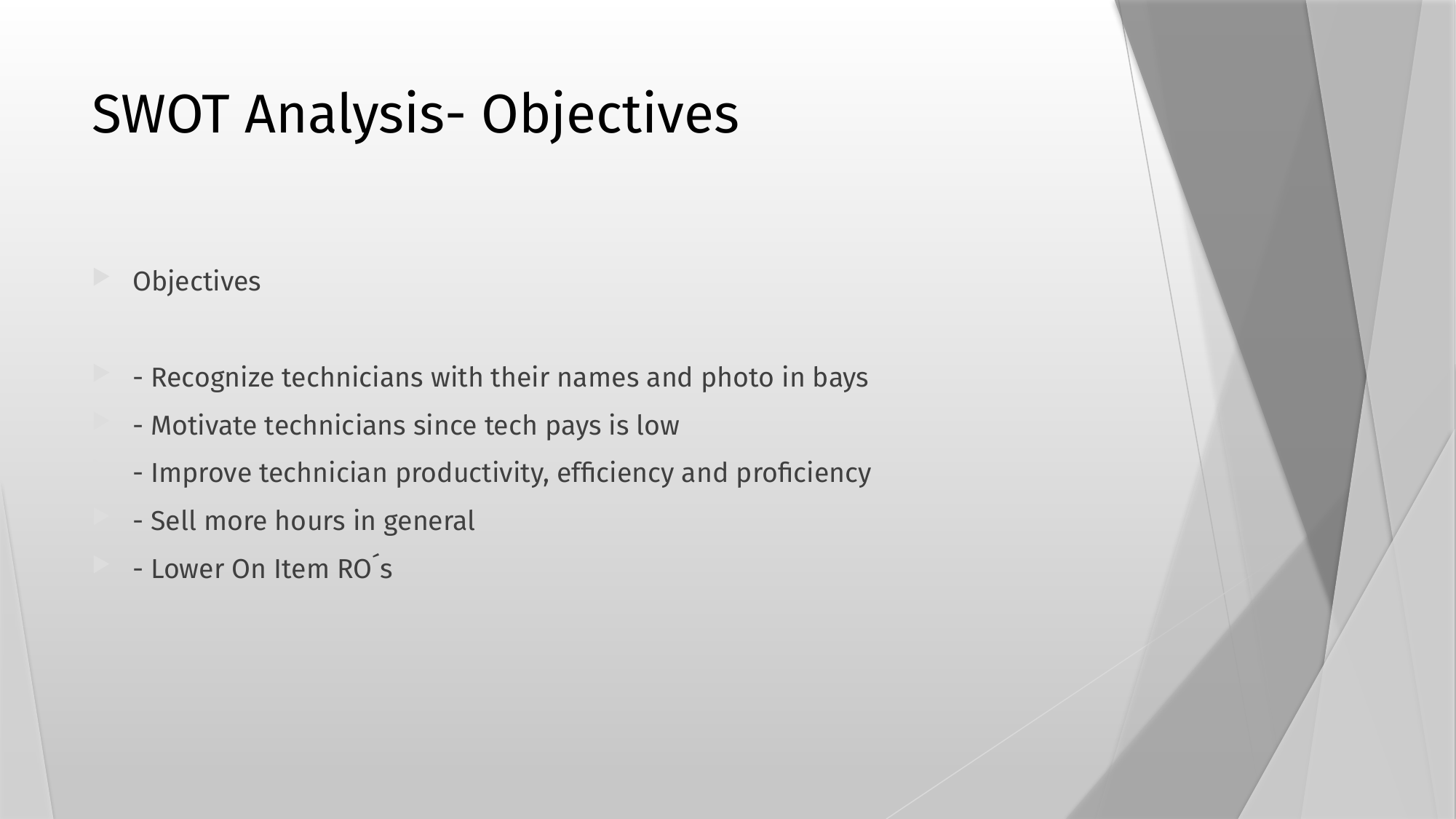

# SWOT Analysis- Objectives
Objectives

- Recognize technicians with their names and photo in bays
- Motivate technicians since tech pays is low
- Improve technician productivity, efficiency and proficiency
- Sell more hours in general
- Lower On Item RO´s